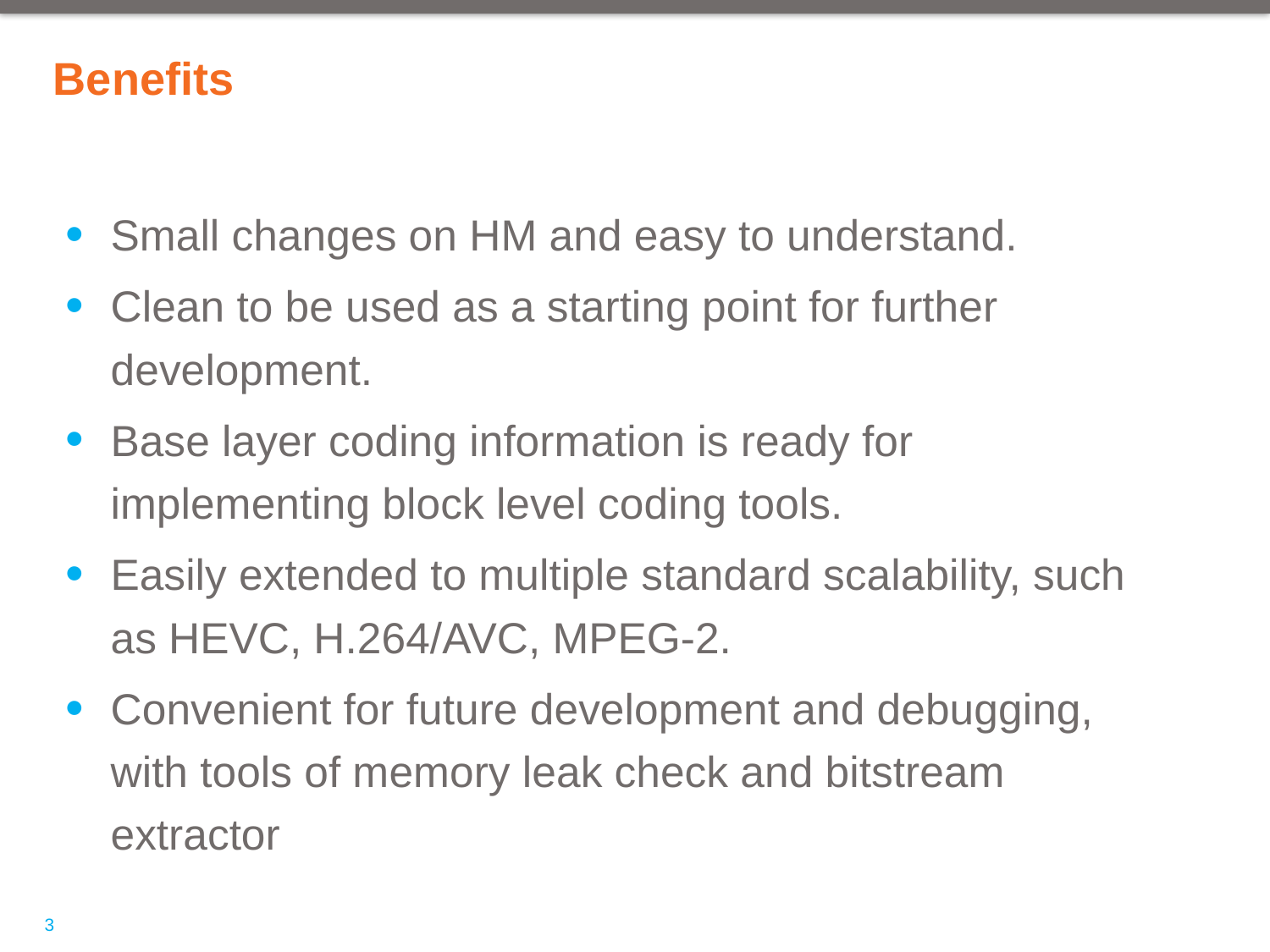

# Benefits
Small changes on HM and easy to understand.
Clean to be used as a starting point for further development.
Base layer coding information is ready for implementing block level coding tools.
Easily extended to multiple standard scalability, such as HEVC, H.264/AVC, MPEG-2.
Convenient for future development and debugging, with tools of memory leak check and bitstream extractor